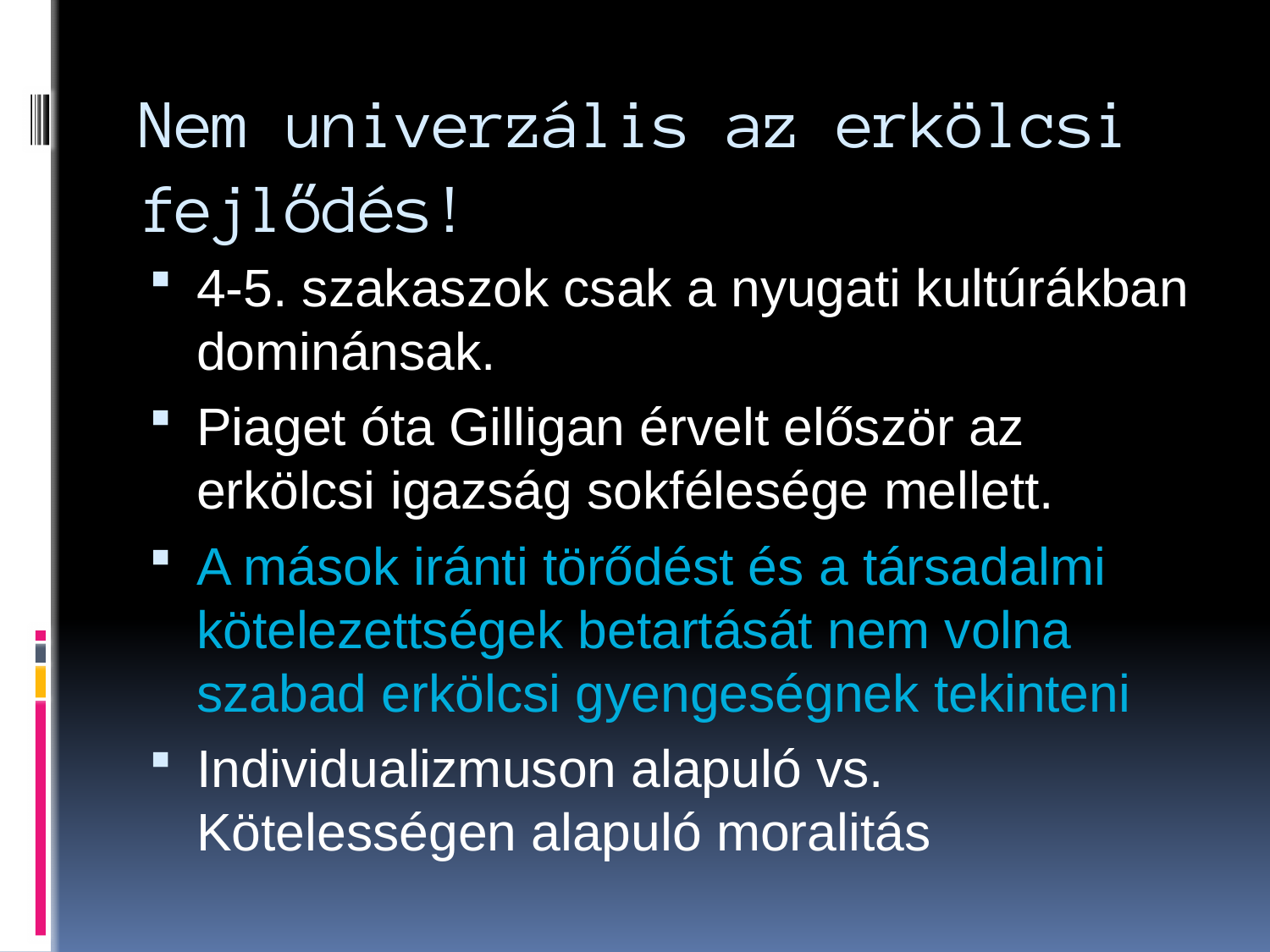

# Nem univerzális az erkölcsi fejlődés!
4-5. szakaszok csak a nyugati kultúrákban dominánsak.
Piaget óta Gilligan érvelt először az erkölcsi igazság sokfélesége mellett.
A mások iránti törődést és a társadalmi kötelezettségek betartását nem volna szabad erkölcsi gyengeségnek tekinteni
Individualizmuson alapuló vs. Kötelességen alapuló moralitás